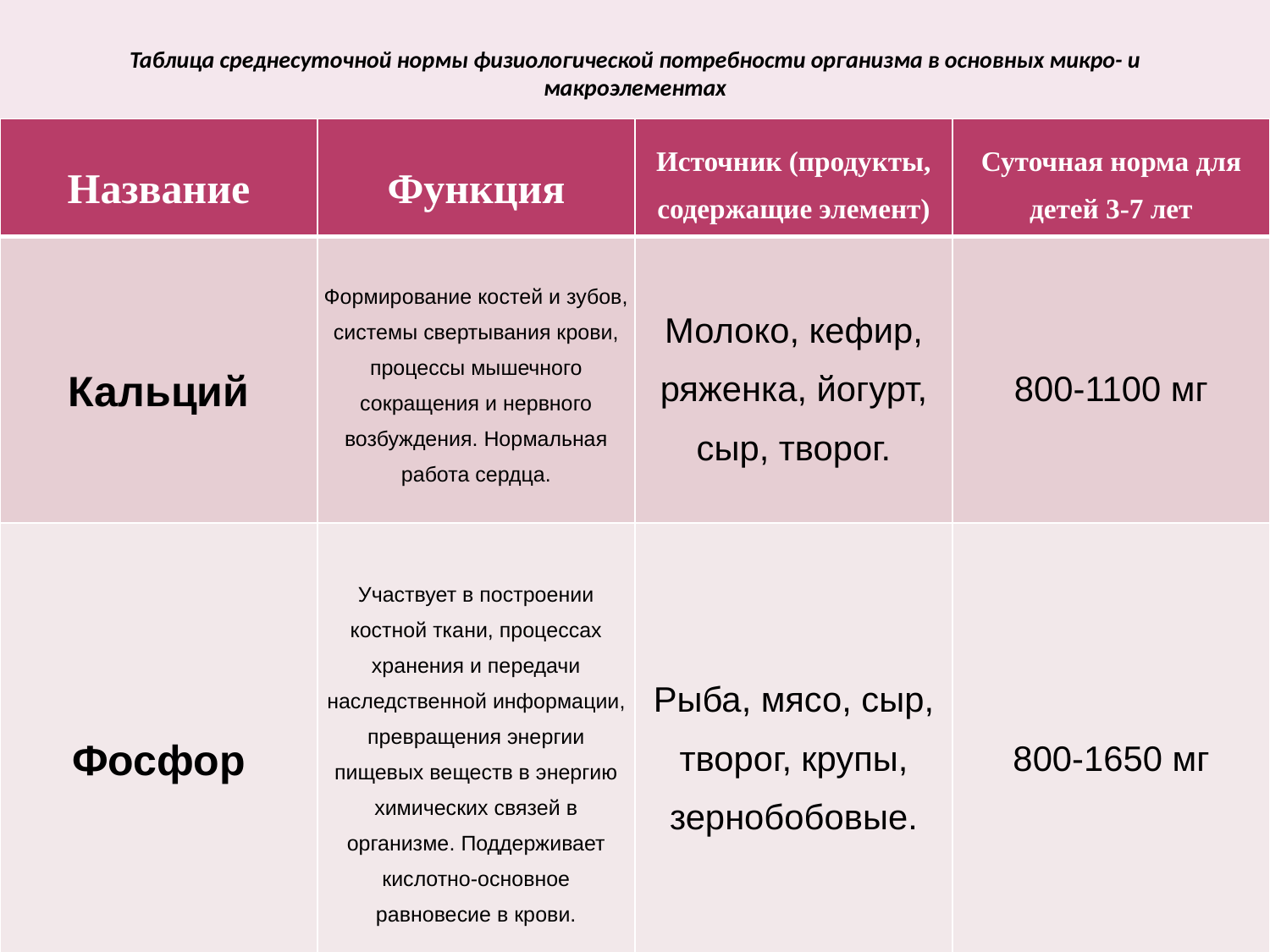

# Таблица среднесуточной нормы физиологической потребности организма в основных микро- и макроэлементах
| Название | Функция | Источник (продукты, содержащие элемент) | Суточная норма для детей 3-7 лет |
| --- | --- | --- | --- |
| Кальций | Формирование костей и зубов, системы свертывания крови, процессы мышечного сокращения и нервного возбуждения. Нормальная работа сердца. | Молоко, кефир, ряженка, йогурт, сыр, творог. | 800-1100 мг |
| Фосфор | Участвует в построении костной ткани, процессах хранения и передачи наследственной информации, превращения энергии пищевых веществ в энергию химических связей в организме. Поддерживает кислотно-основное равновесие в крови. | Рыба, мясо, сыр, творог, крупы, зернобобовые. | 800-1650 мг |